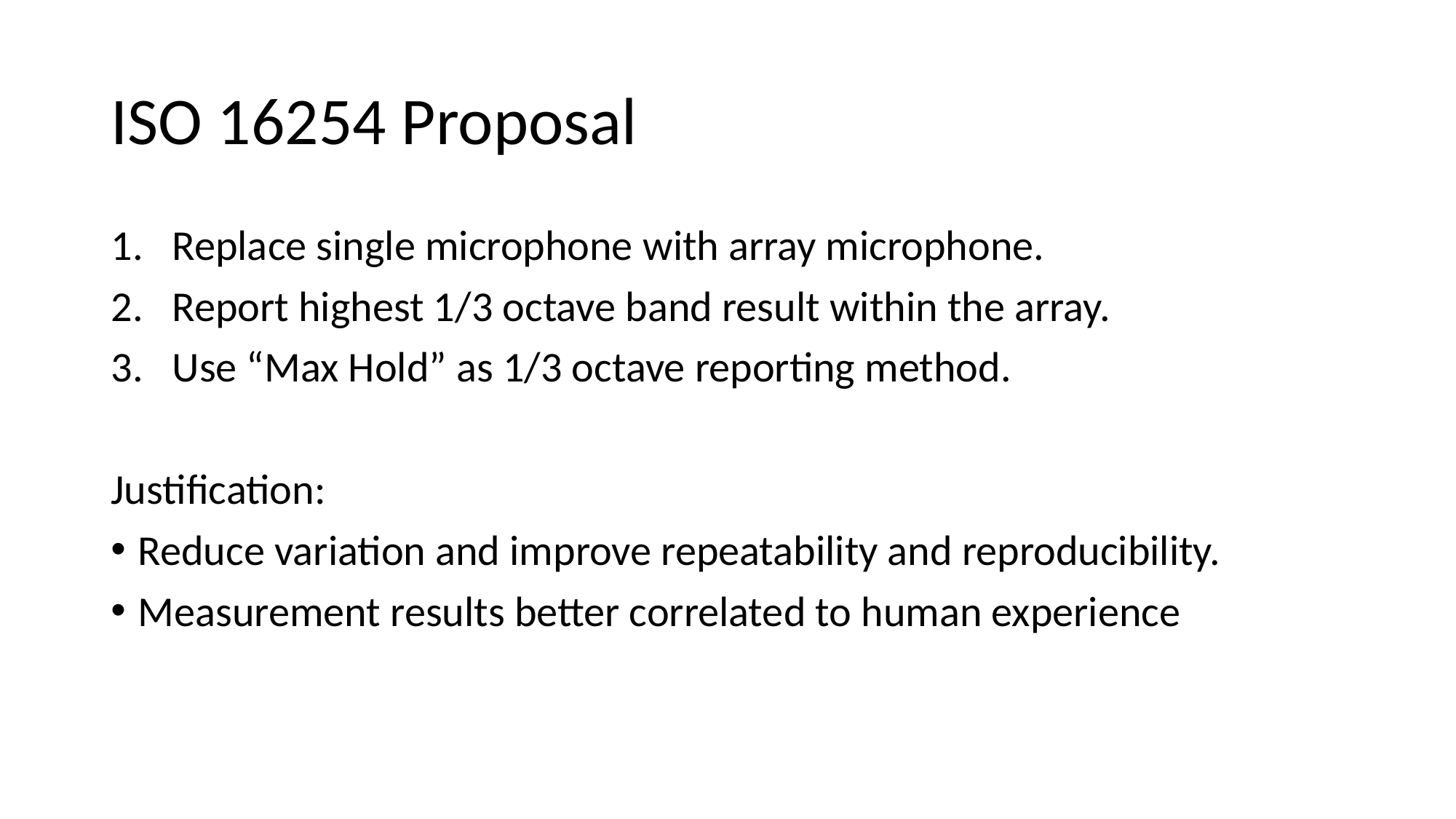

# ISO 16254 Proposal
Replace single microphone with array microphone.
Report highest 1/3 octave band result within the array.
Use “Max Hold” as 1/3 octave reporting method.

Justification:
Reduce variation and improve repeatability and reproducibility.
Measurement results better correlated to human experience